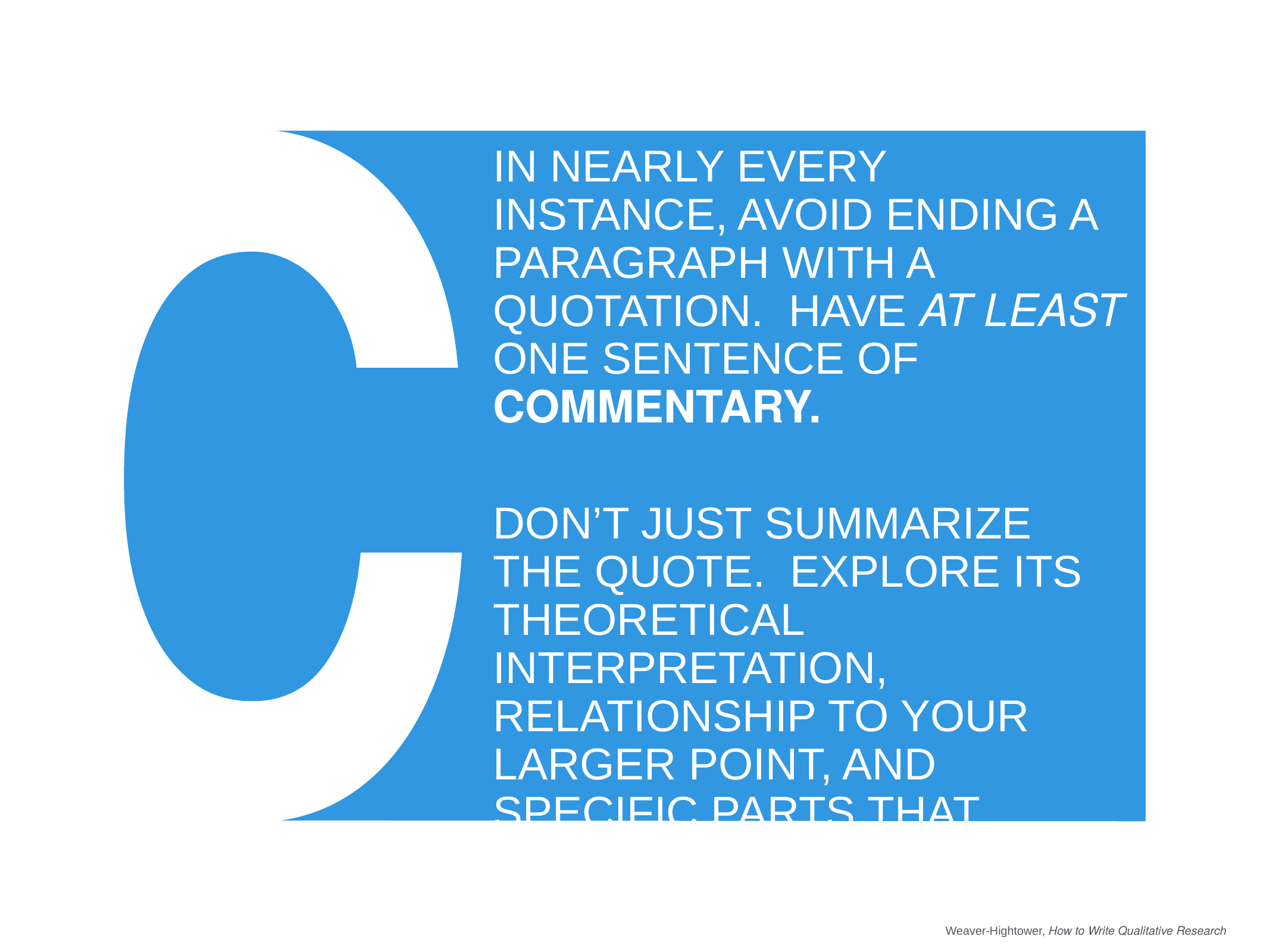

In nearly every instance, avoid ending a paragraph with a quotation.  Have at least one sentence of COMMENTARY.
Don’t just summarize the quote.  Explore its theoretical interpretation, relationship to your larger point, and specific parts that show it means what you say.